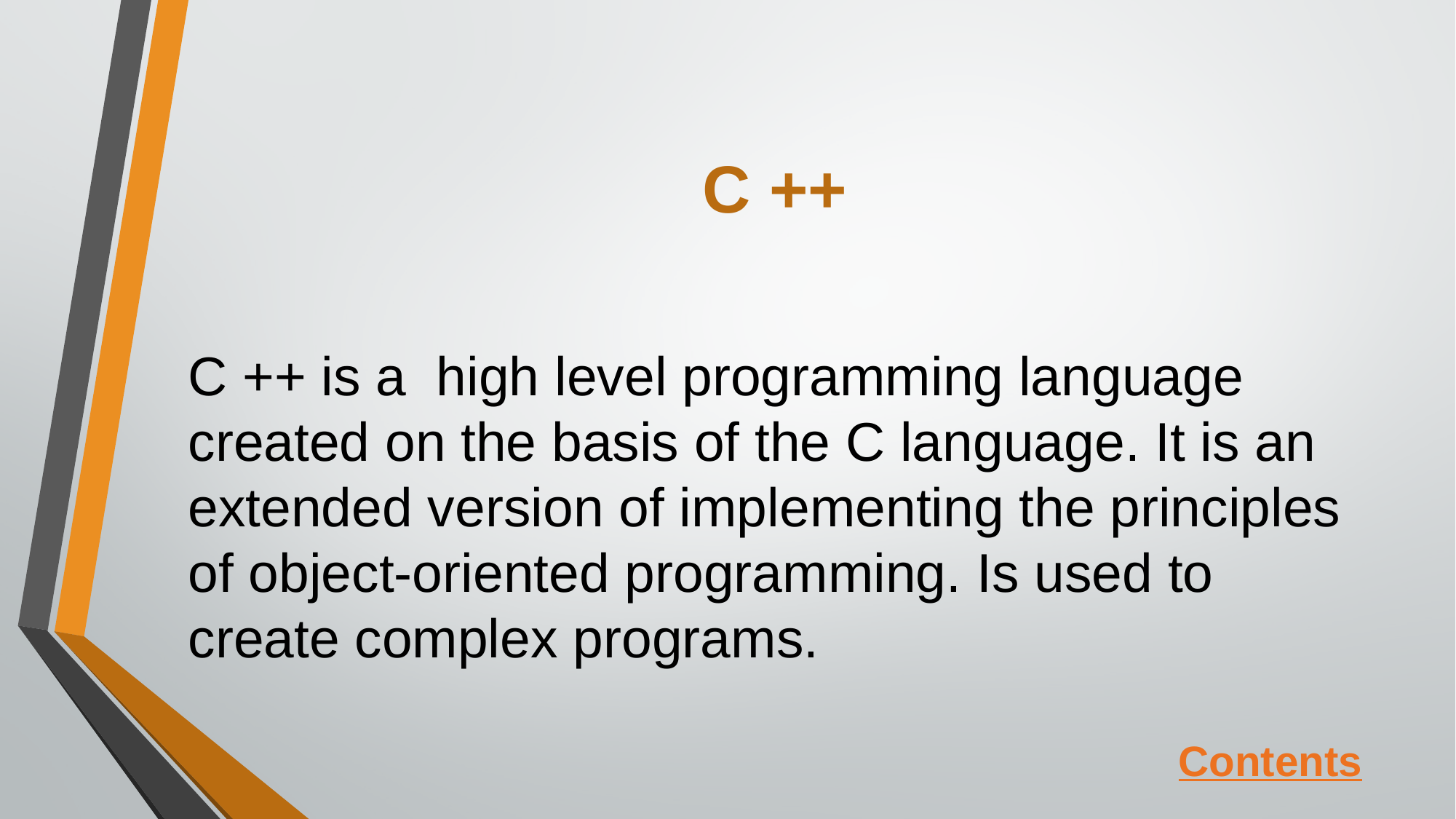

# C ++
C ++ is a  high level programming language created on the basis of the C language. It is an extended version of implementing the principles of object-oriented programming. Is used to create complex programs.
Contents